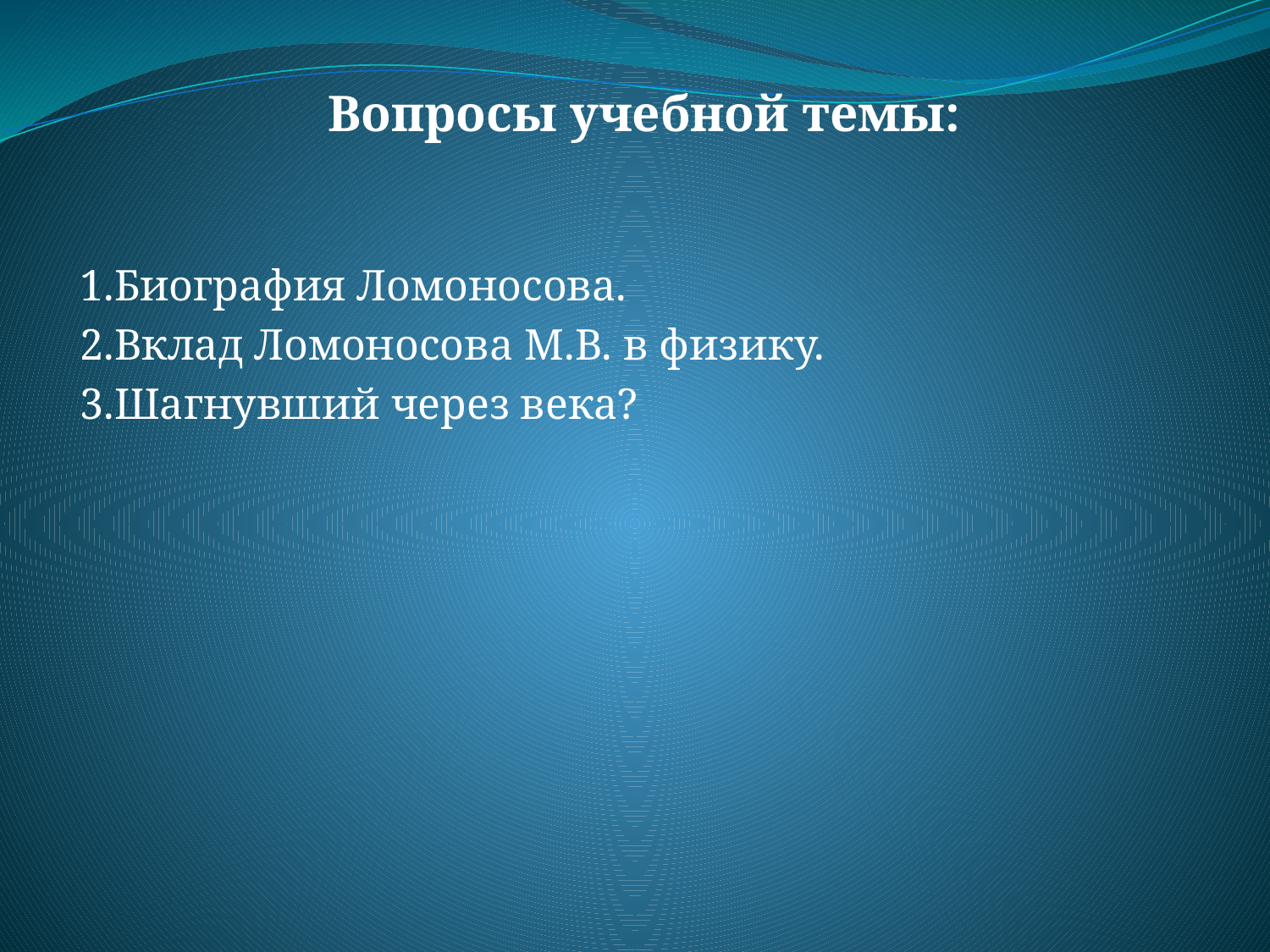

Вопросы учебной темы:

1.Биография Ломоносова.
2.Вклад Ломоносова М.В. в физику.
3.Шагнувший через века?
#